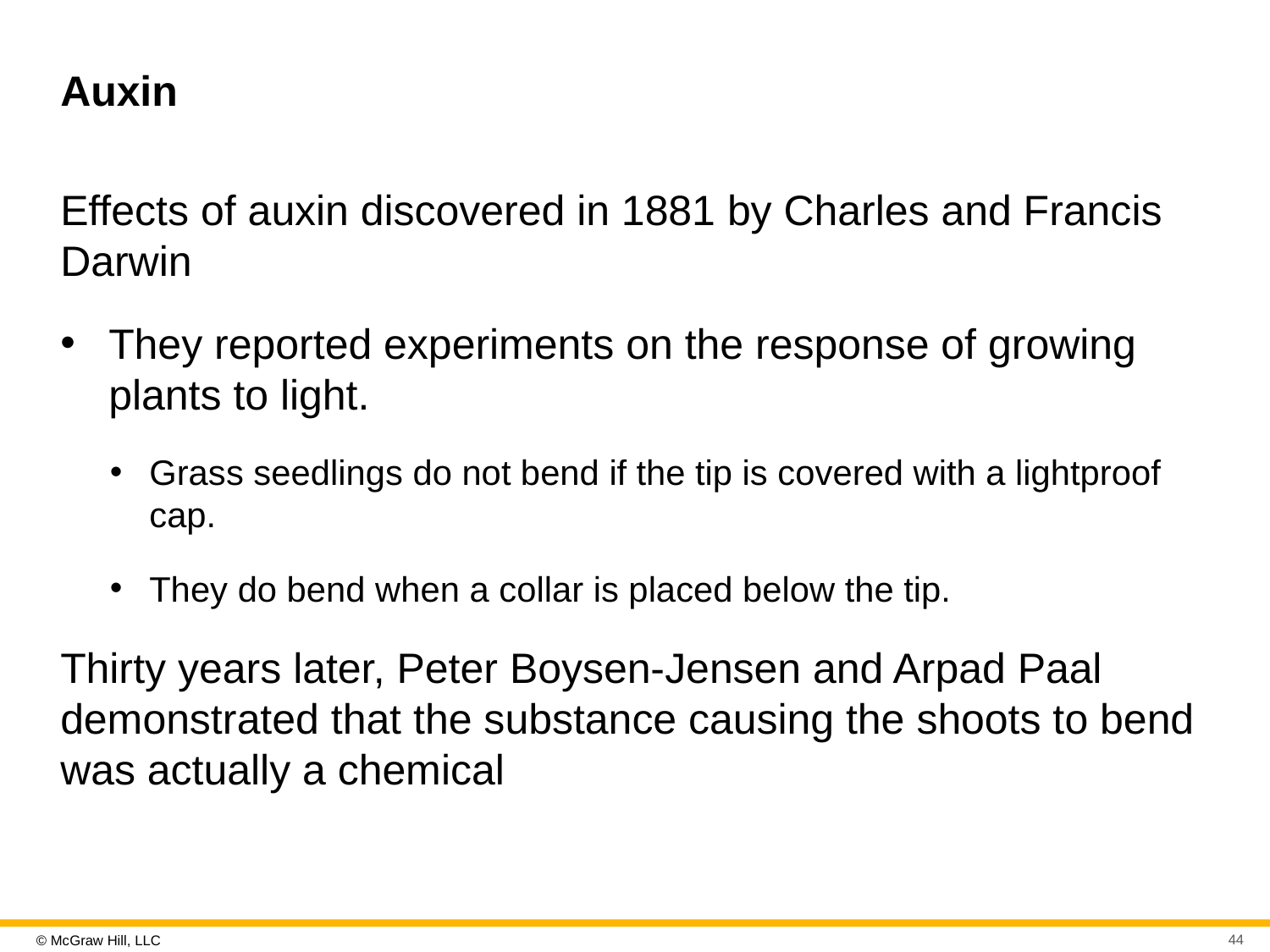

# Auxin
Effects of auxin discovered in 1881 by Charles and Francis Darwin
They reported experiments on the response of growing plants to light.
Grass seedlings do not bend if the tip is covered with a lightproof cap.
They do bend when a collar is placed below the tip.
Thirty years later, Peter Boysen-Jensen and Arpad Paal demonstrated that the substance causing the shoots to bend was actually a chemical
44